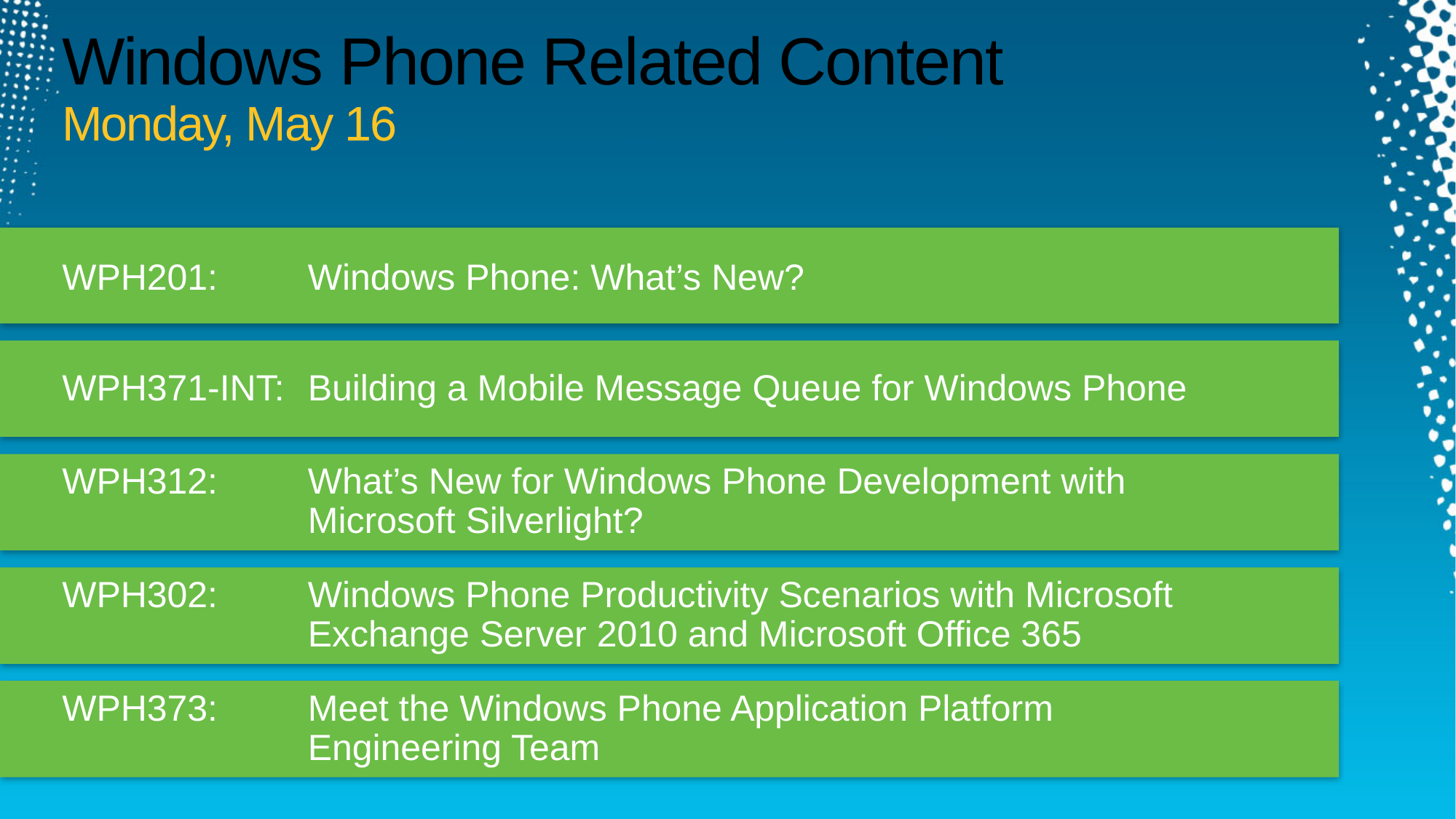

# Windows Phone Related Content Monday, May 16
WPH201:	Windows Phone: What’s New?
WPH371-INT:	Building a Mobile Message Queue for Windows Phone
WPH312:	What’s New for Windows Phone Development with
Microsoft Silverlight?
WPH302:	Windows Phone Productivity Scenarios with Microsoft Exchange Server 2010 and Microsoft Office 365
WPH373:	Meet the Windows Phone Application Platform
Engineering Team